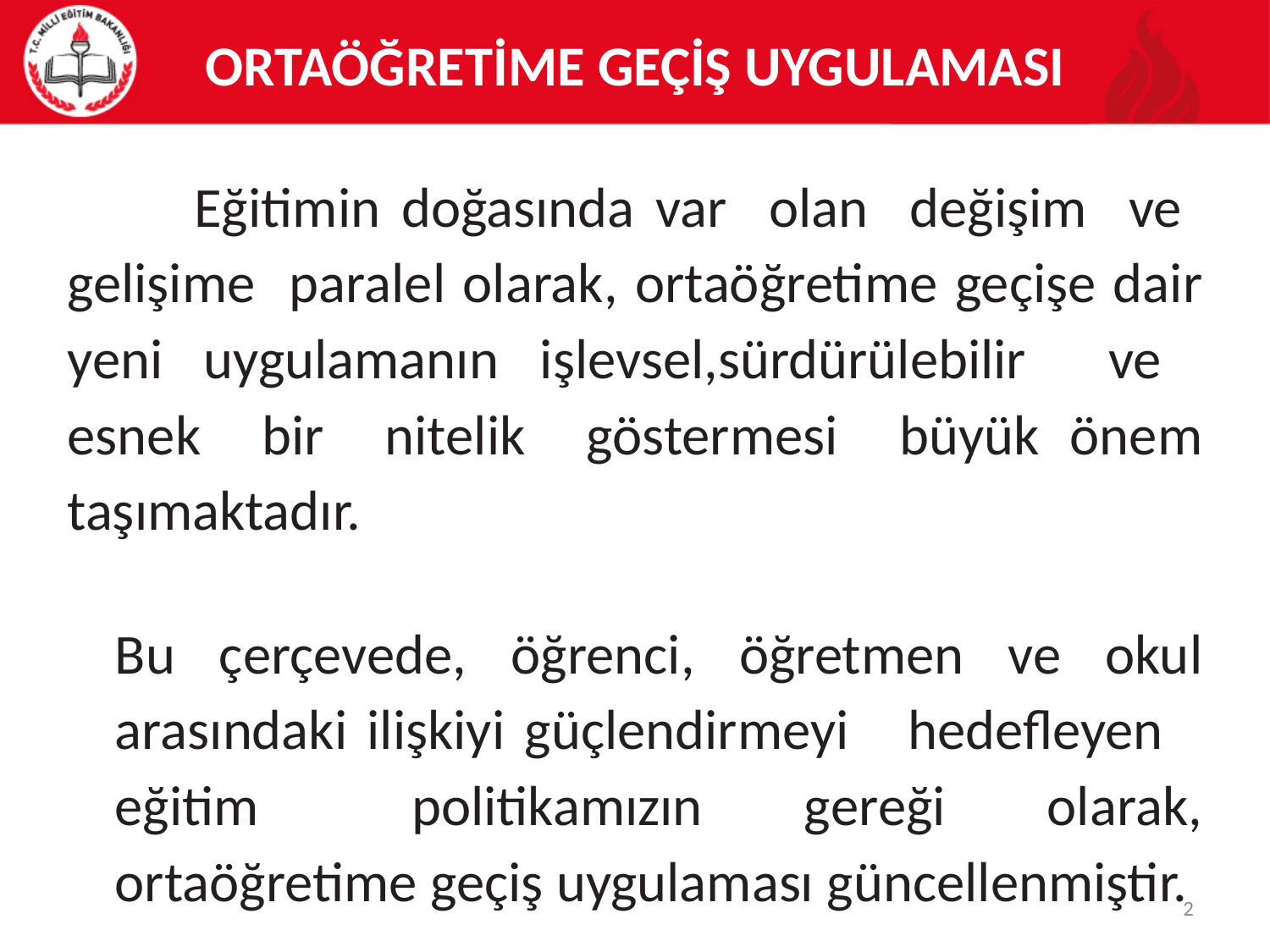

# ORTAÖĞRETİME GEÇİŞ UYGULAMASI
	Eğitimin doğasında var  olan  değişim  ve  gelişime  paralel olarak, ortaöğretime geçişe dair yeni uygulamanın işlevsel,sürdürülebilir  ve  esnek  bir  nitelik  göstermesi  büyük önem taşımaktadır.

	Bu çerçevede, öğrenci, öğretmen ve okul arasındaki ilişkiyi güçlendirmeyi   hedefleyen   eğitim   politikamızın  gereği  olarak, ortaöğretime geçiş uygulaması güncellenmiştir.
2